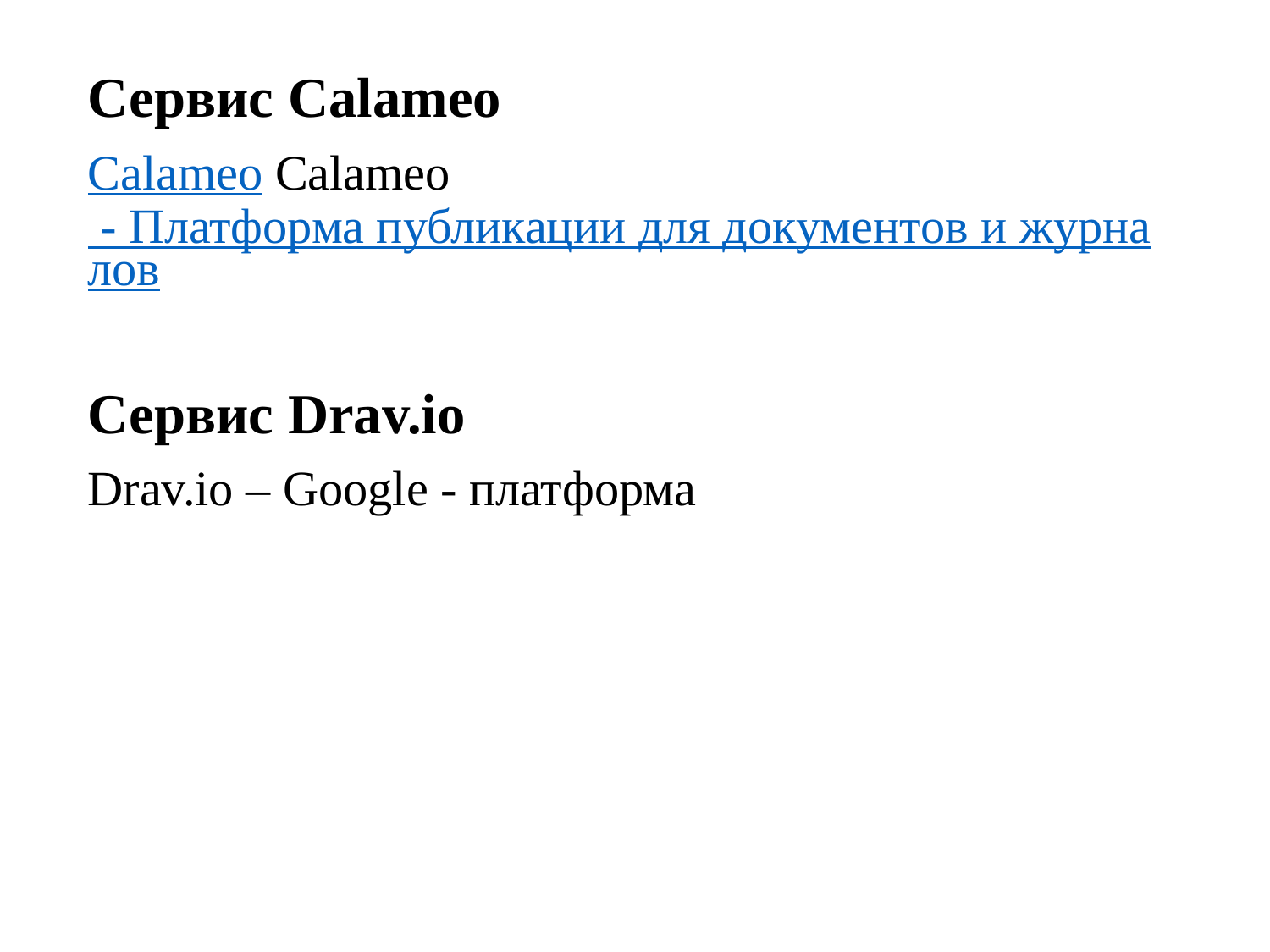

Сервис Calameo
Calameo Calameo - Платформа публикации для документов и журналов

Сервис Drav.io
Drav.io – Google - платформа